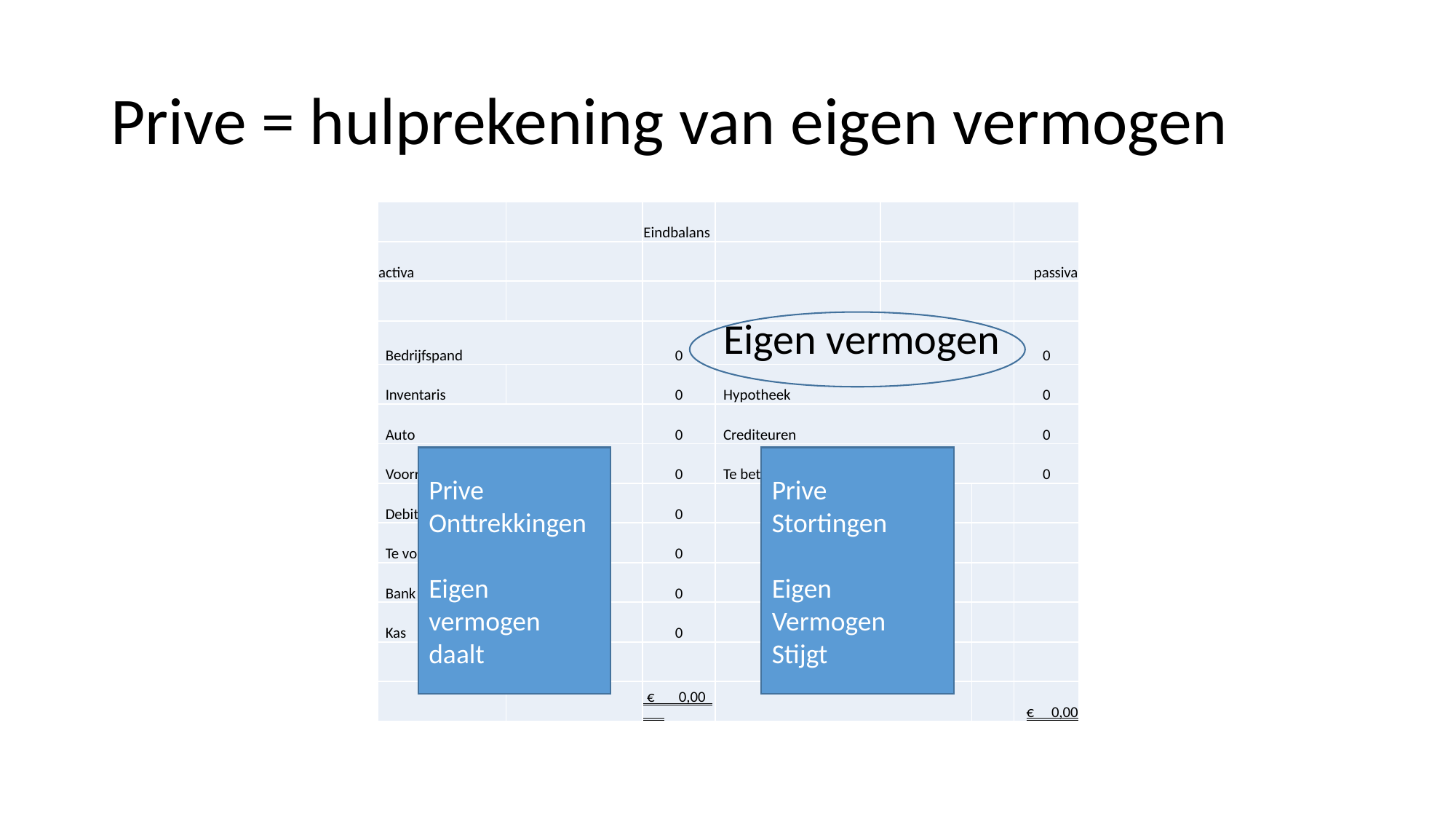

# Prive = hulprekening van eigen vermogen
|  |  | Eindbalans |  |  |  |  |
| --- | --- | --- | --- | --- | --- | --- |
| activa |  |  |  |  |  | passiva |
|  |  |  |  |  |  |  |
| Bedrijfspand |  | 0 | Eigen vermogen |  |  | 0 |
| Inventaris |  | 0 | Hypotheek |  |  | 0 |
| Auto |  | 0 | Crediteuren |  |  | 0 |
| Voorraad |  | 0 | Te betalen BTW |  |  | 0 |
| Debiteuren |  | 0 |  |  |  |  |
| Te vorderen BTW |  | 0 |  |  |  |  |
| Bank |  | 0 |  |  |  |  |
| Kas |  | 0 |  |  |  |  |
|  |  |  |  |  |  |  |
|  |  | € 0,00 |  |  |  | € 0,00 |

Prive
Onttrekkingen

Eigen vermogen
daalt
Prive
Stortingen

Eigen Vermogen
Stijgt